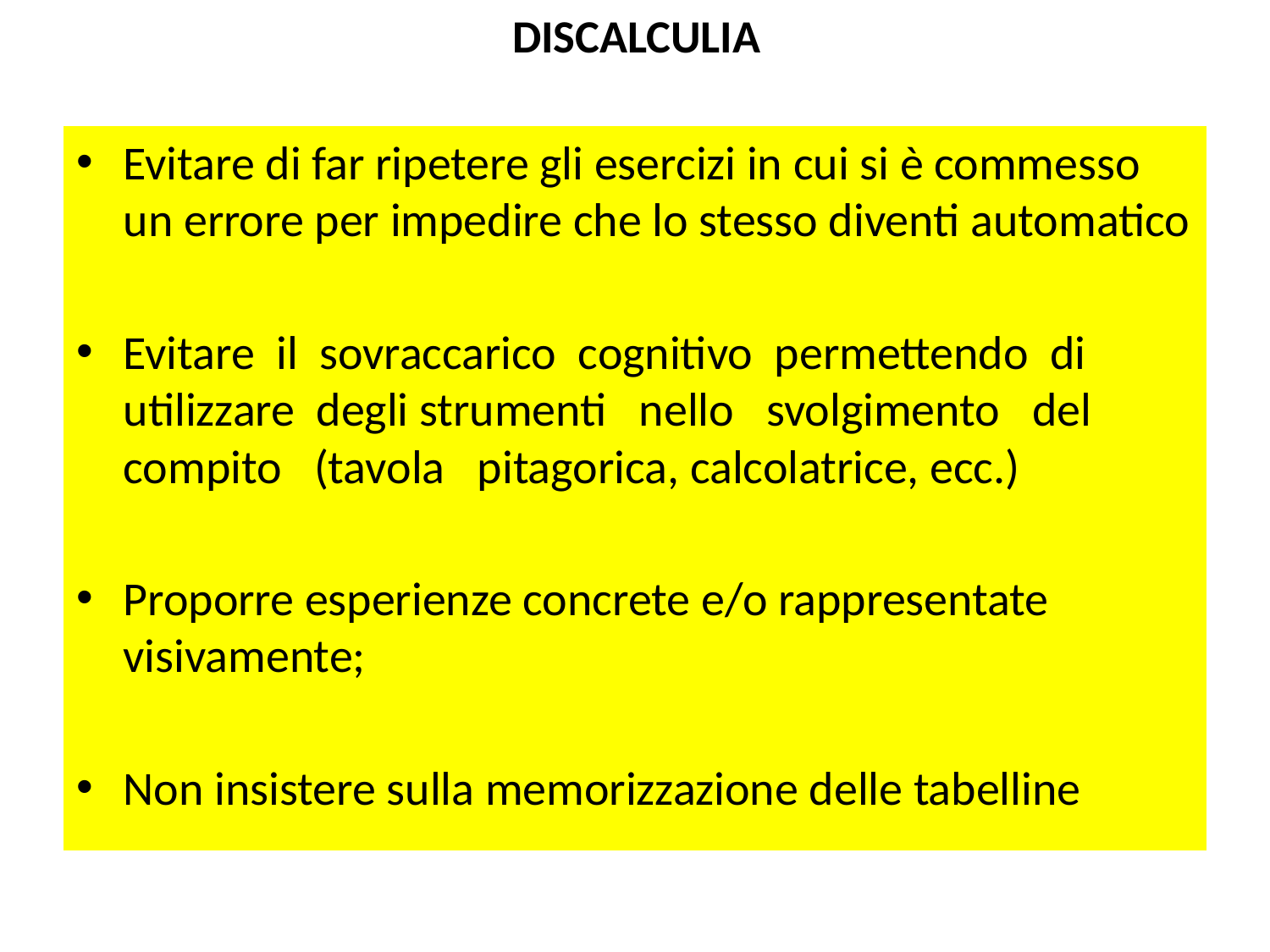

# DISCALCULIA
Evitare di far ripetere gli esercizi in cui si è commesso un errore per impedire che lo stesso diventi automatico

Evitare  il  sovraccarico  cognitivo  permettendo  di  utilizzare  degli strumenti   nello   svolgimento   del   compito   (tavola   pitagorica, calcolatrice, ecc.)

Proporre esperienze concrete e/o rappresentate visivamente;

Non insistere sulla memorizzazione delle tabelline